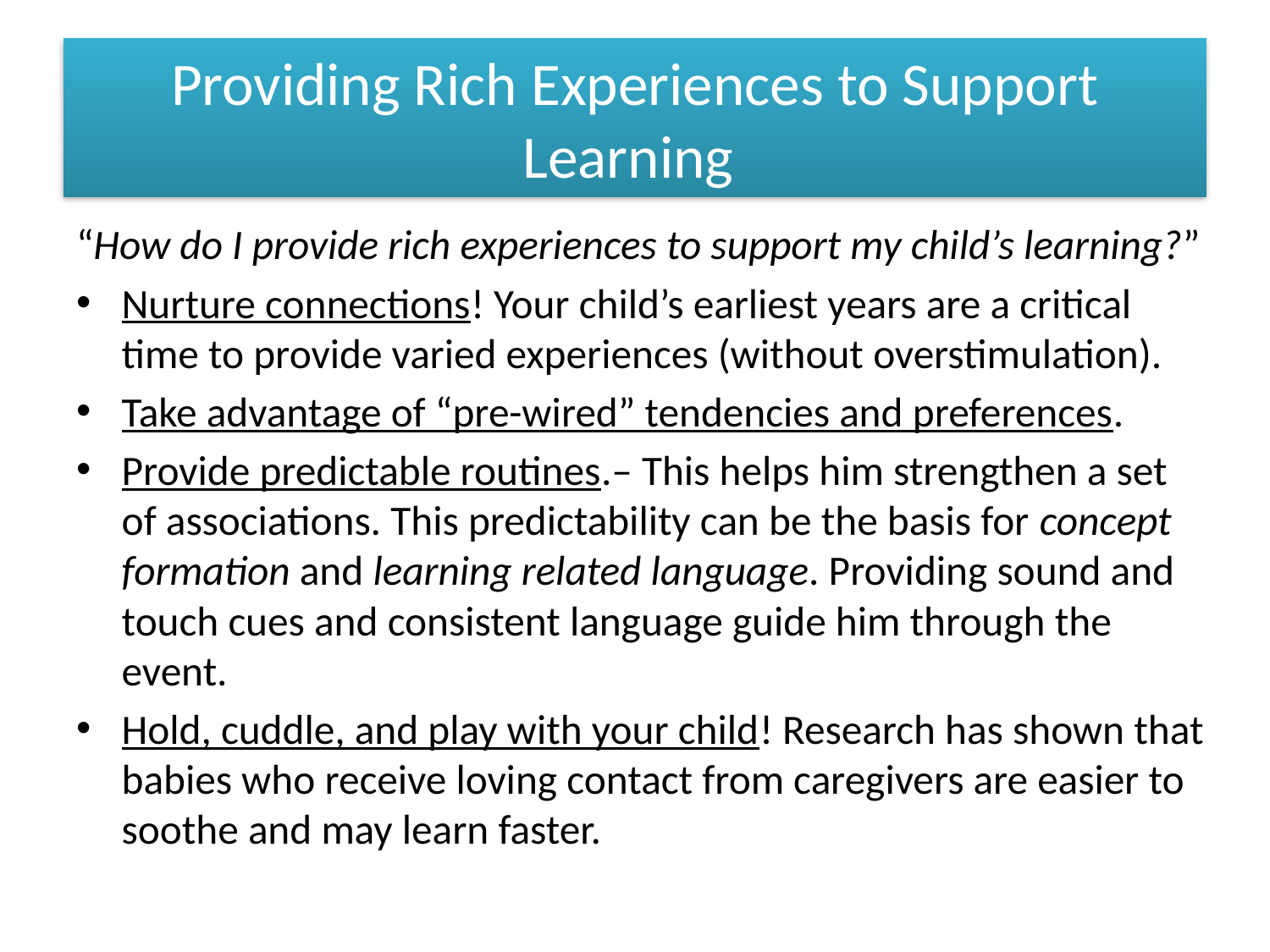

# Providing Rich Experiences to Support Learning
“How do I provide rich experiences to support my child’s learning?”
Nurture connections! Your child’s earliest years are a critical time to provide varied experiences (without overstimulation).
Take advantage of “pre-wired” tendencies and preferences.
Provide predictable routines.– This helps him strengthen a set of associations. This predictability can be the basis for concept formation and learning related language. Providing sound and touch cues and consistent language guide him through the event.
Hold, cuddle, and play with your child! Research has shown that babies who receive loving contact from caregivers are easier to soothe and may learn faster.